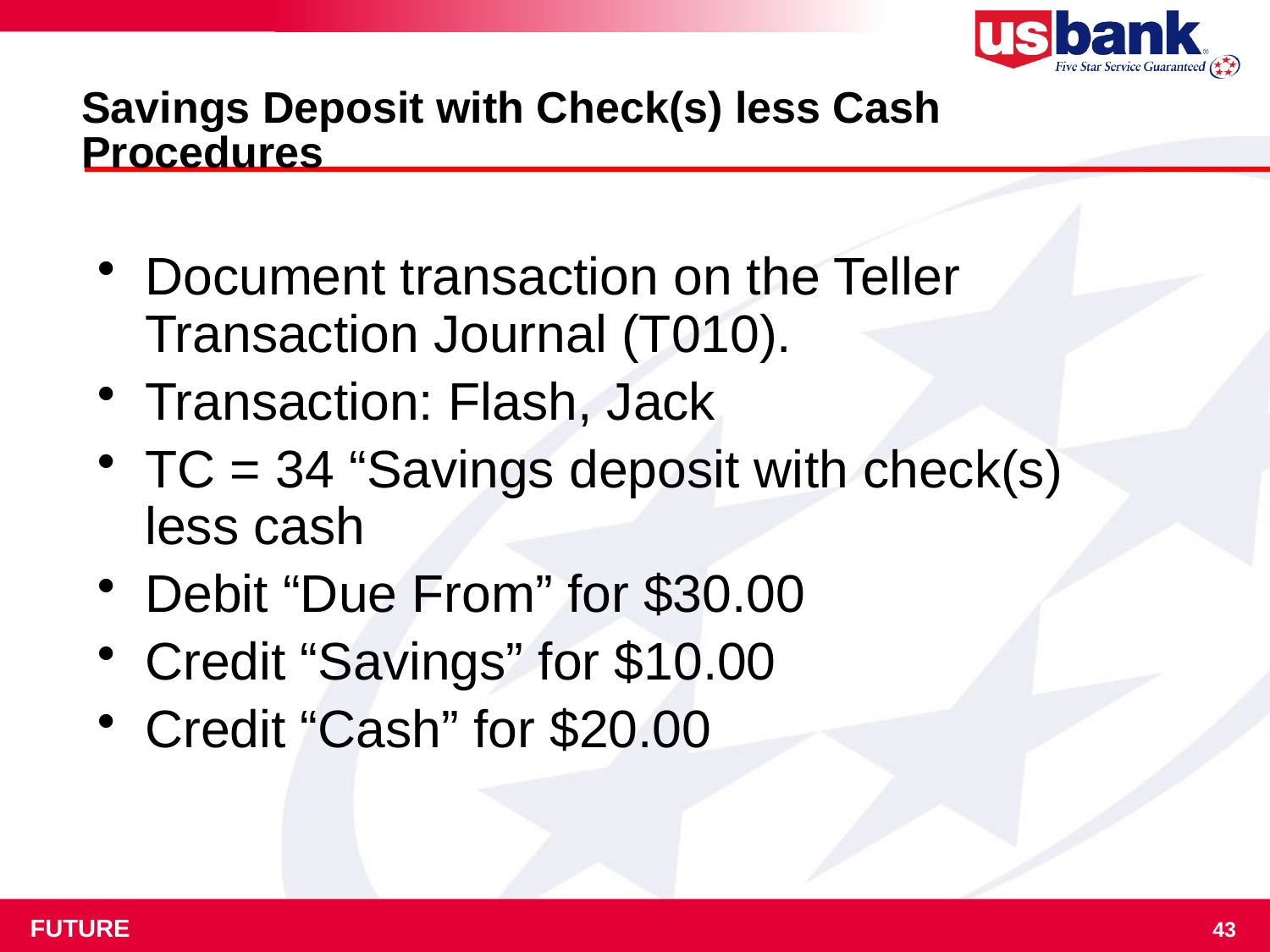

# Savings Deposit with Check(s) less Cash Procedures
Document transaction on the Teller Transaction Journal (T010).
Transaction: Flash, Jack
TC = 34 “Savings deposit with check(s) less cash
Debit “Due From” for $30.00
Credit “Savings” for $10.00
Credit “Cash” for $20.00